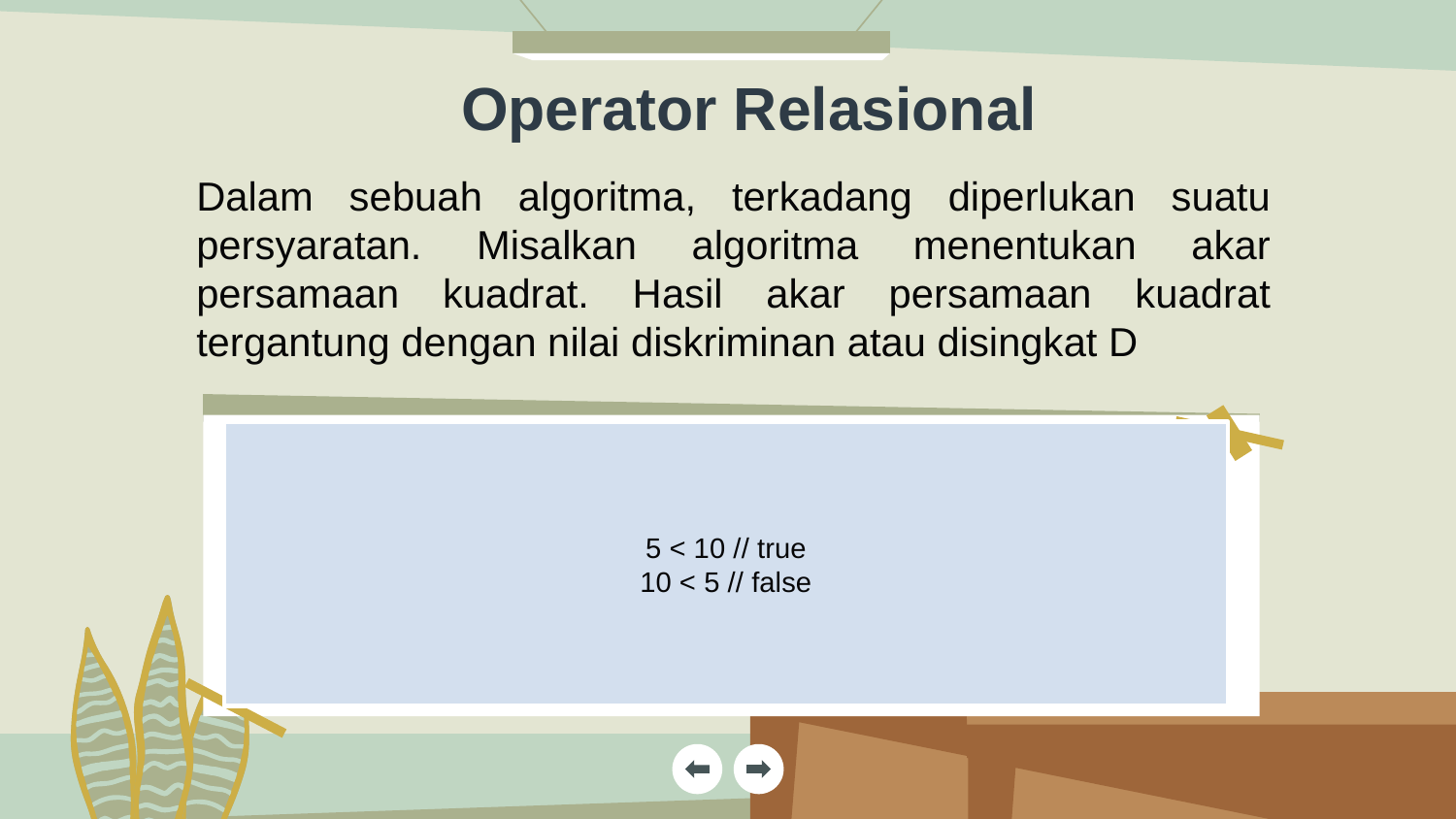

# Operator Relasional
Dalam sebuah algoritma, terkadang diperlukan suatu persyaratan. Misalkan algoritma menentukan akar persamaan kuadrat. Hasil akar persamaan kuadrat tergantung dengan nilai diskriminan atau disingkat D

5 < 10 // true
10 < 5 // false